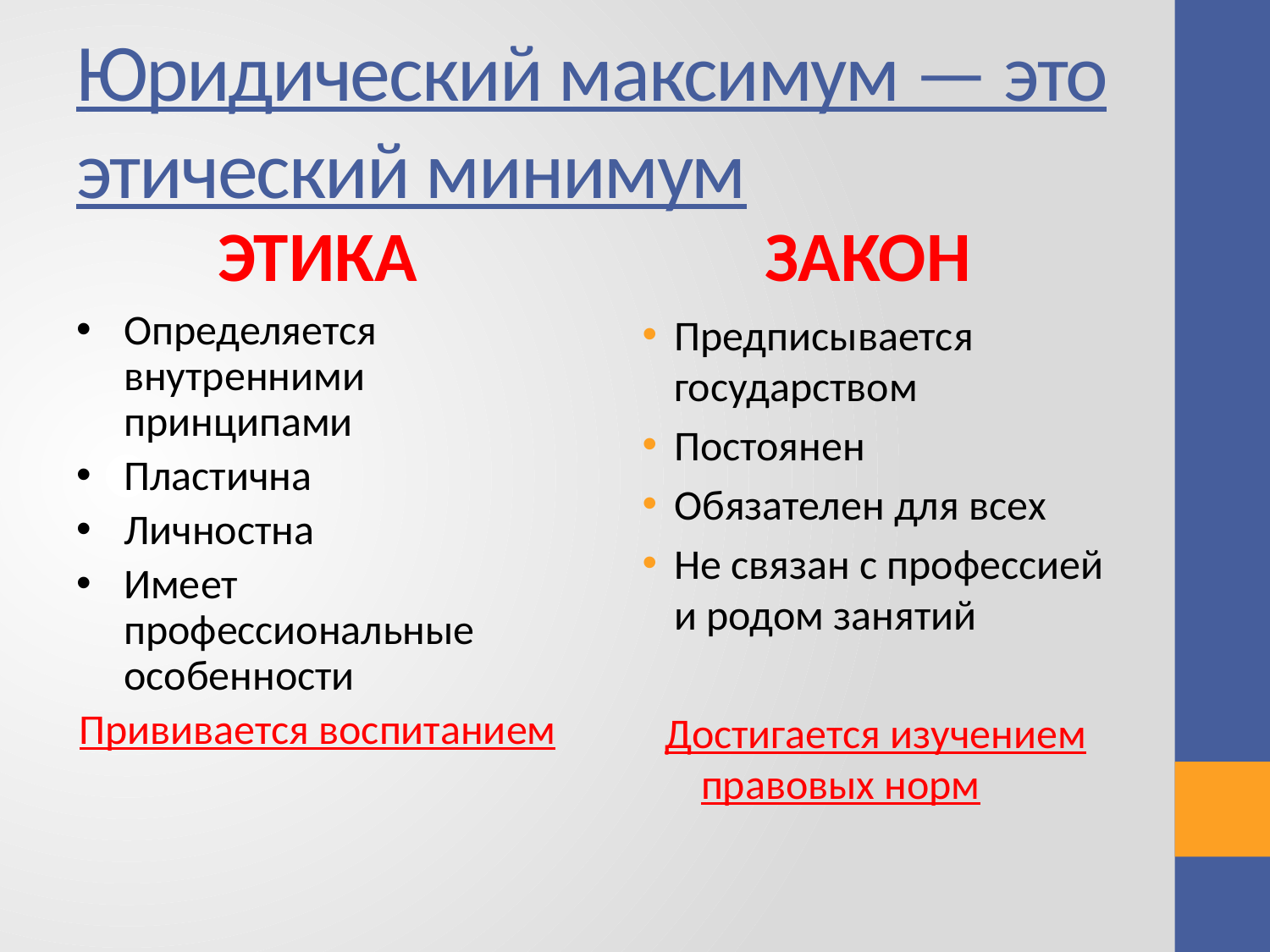

# Юридический максимум — это этический минимум
ЭТИКА
ЗАКОН
Определяется внутренними принципами
Пластична
Личностна
Имеет профессиональные особенности
Прививается воспитанием
Предписывается государством
Постоянен
Обязателен для всех
Не связан с профессией и родом занятий

Достигается изучением правовых норм